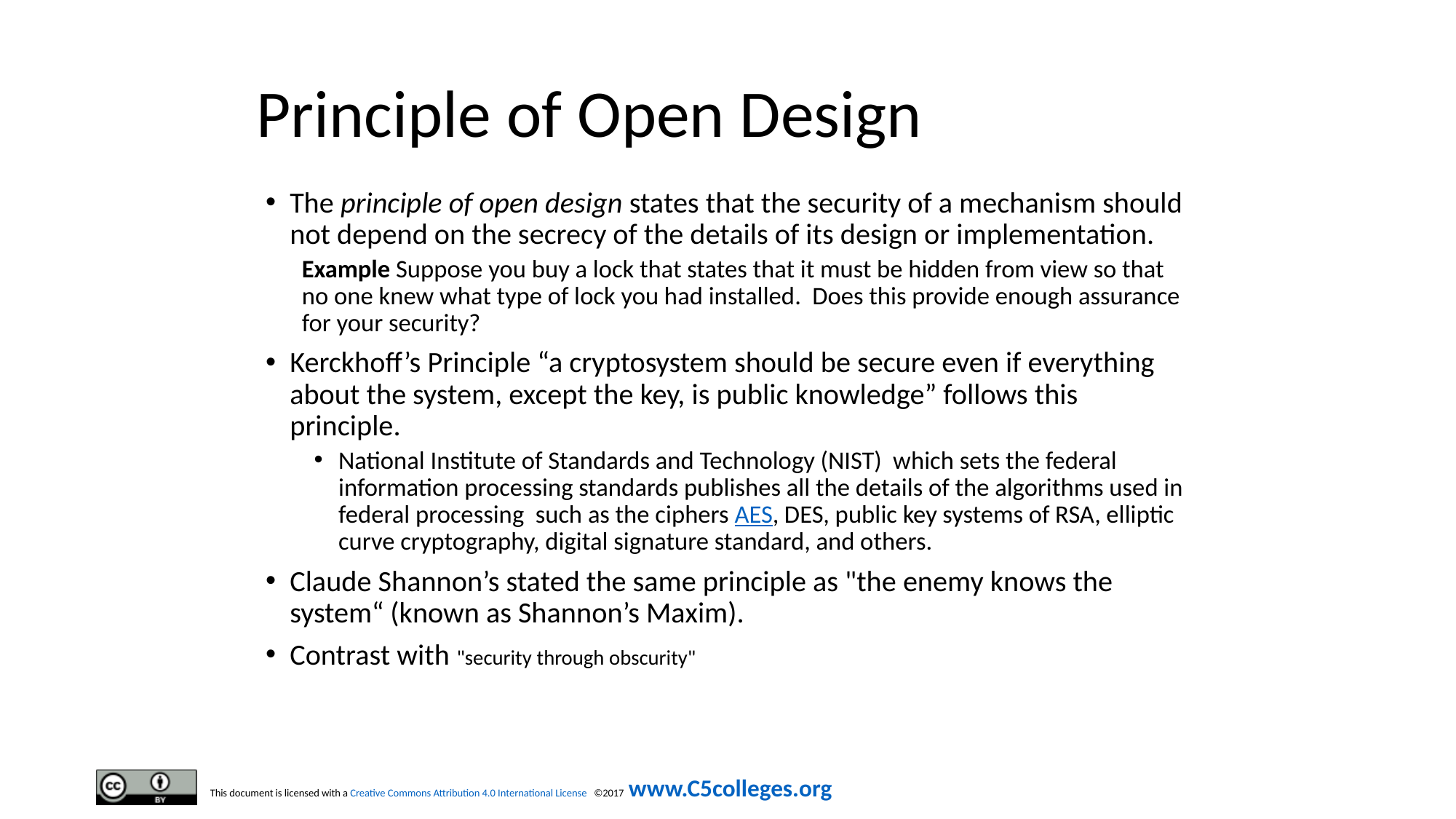

# Principle of Open Design
The principle of open design states that the security of a mechanism should not depend on the secrecy of the details of its design or implementation.
Example Suppose you buy a lock that states that it must be hidden from view so that no one knew what type of lock you had installed.  Does this provide enough assurance for your security?
Kerckhoff’s Principle “a cryptosystem should be secure even if everything about the system, except the key, is public knowledge” follows this principle.
National Institute of Standards and Technology (NIST)  which sets the federal information processing standards publishes all the details of the algorithms used in federal processing  such as the ciphers AES, DES, public key systems of RSA, elliptic curve cryptography, digital signature standard, and others.
Claude Shannon’s stated the same principle as "the enemy knows the system“ (known as Shannon’s Maxim).
Contrast with "security through obscurity"